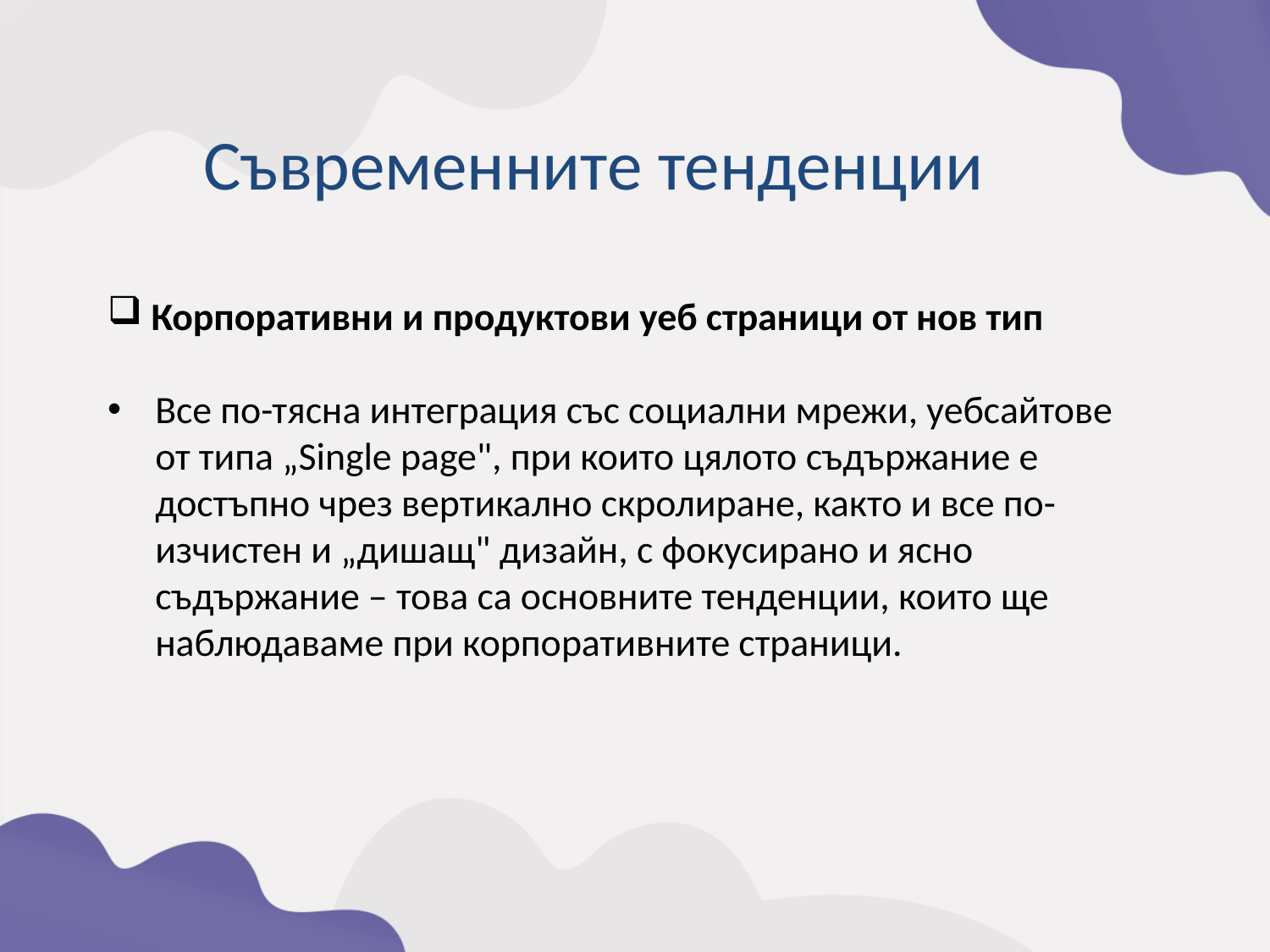

Съвременните тенденции

 Корпоративни и продуктови уеб страници от нов тип

Все по-тясна интеграция със социални мрежи, уебсайтове от типа „Single page", при които цялото съдържание е достъпно чрез вертикално скролиране, както и все по-изчистен и „дишащ" дизайн, с фокусирано и ясно съдържание – това са основните тенденции, които ще наблюдаваме при корпоративните страници.